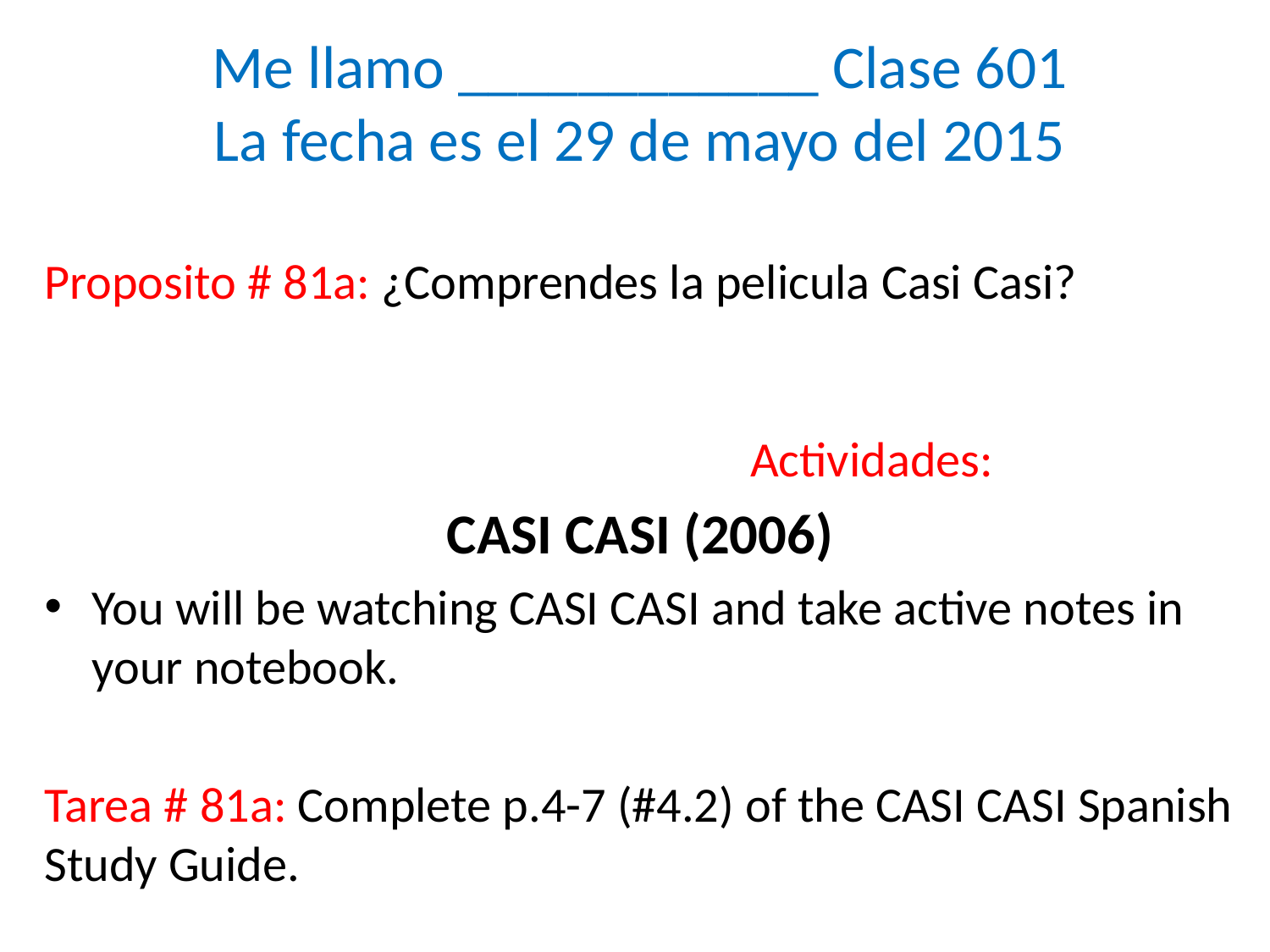

# Me llamo ____________ Clase 601 La fecha es el 29 de mayo del 2015
Proposito # 81a: ¿Comprendes la pelicula Casi Casi?                                                                                                                                                                                                                                                                                                    Actividades:
CASI CASI (2006)
You will be watching CASI CASI and take active notes in your notebook.

Tarea # 81a: Complete p.4-7 (#4.2) of the CASI CASI Spanish Study Guide.